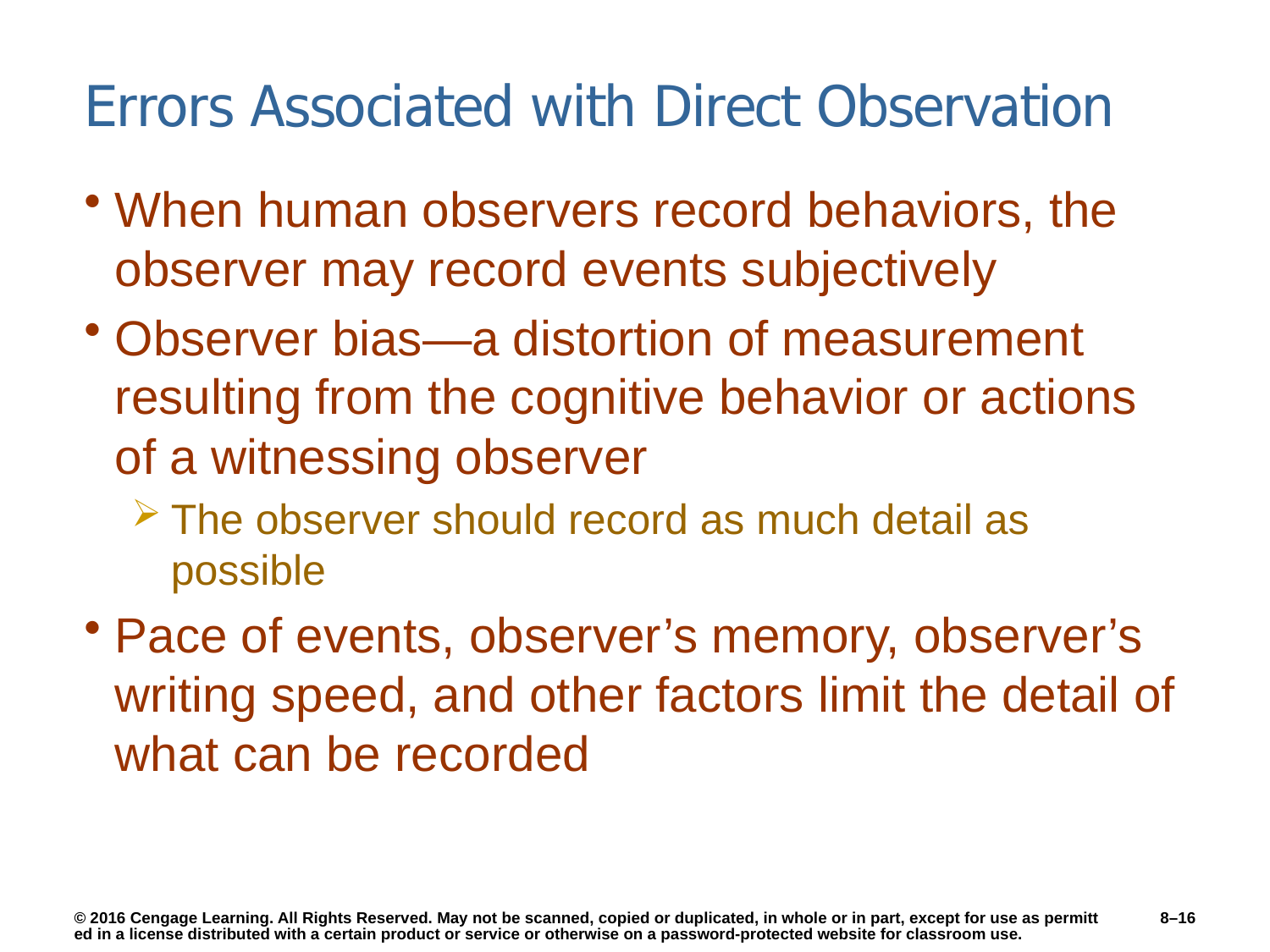

# Errors Associated with Direct Observation
When human observers record behaviors, the observer may record events subjectively
Observer bias—a distortion of measurement resulting from the cognitive behavior or actions of a witnessing observer
The observer should record as much detail as possible
Pace of events, observer’s memory, observer’s writing speed, and other factors limit the detail of what can be recorded
8–16
© 2016 Cengage Learning. All Rights Reserved. May not be scanned, copied or duplicated, in whole or in part, except for use as permitted in a license distributed with a certain product or service or otherwise on a password-protected website for classroom use.